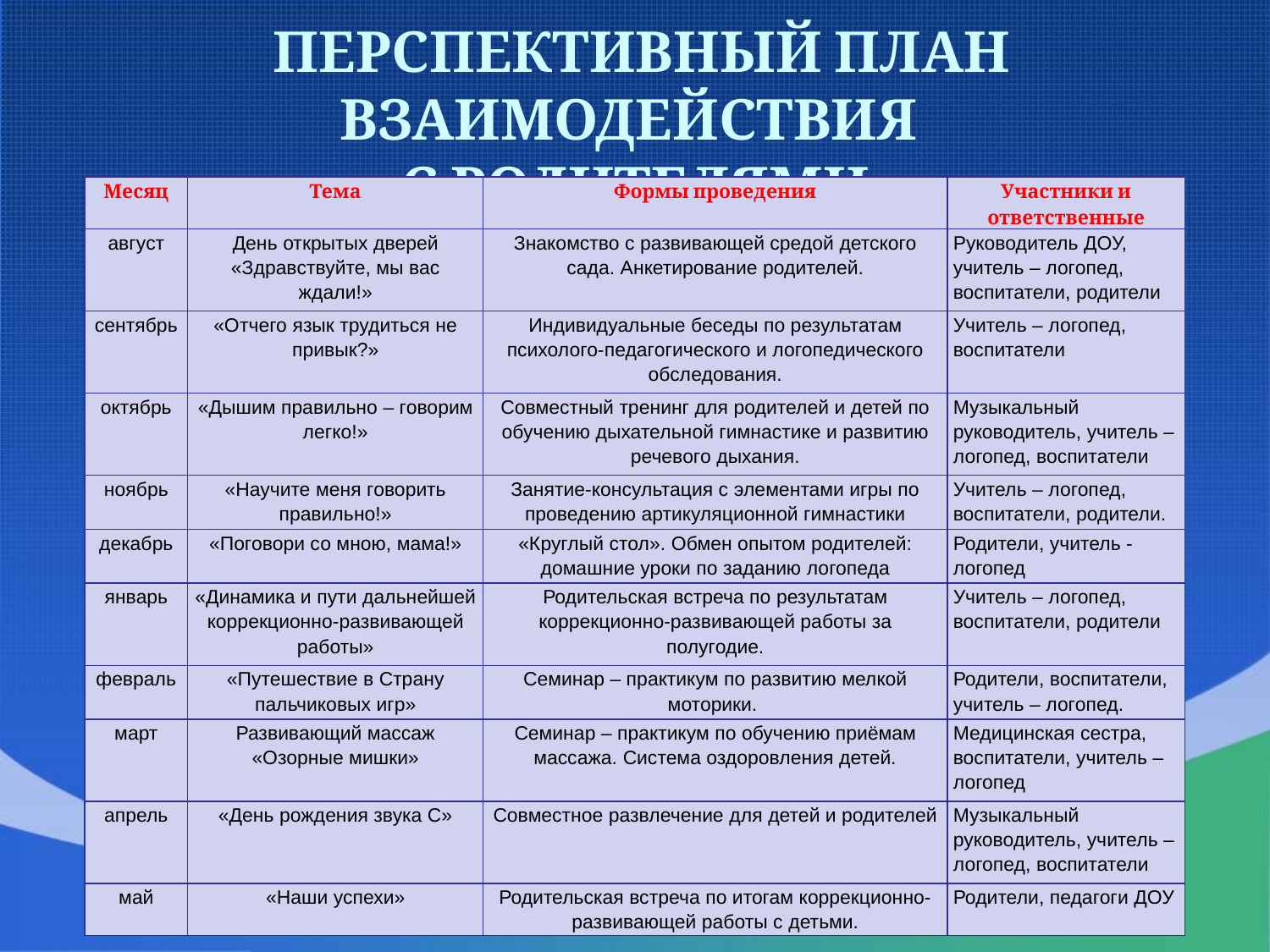

# ПЕРСПЕКТИВНЫЙ ПЛАН ВЗАИМОДЕЙСТВИЯ С РОДИТЕЛЯМИ
| Месяц | Тема | Формы проведения | Участники и ответственные |
| --- | --- | --- | --- |
| август | День открытых дверей «Здравствуйте, мы вас ждали!» | Знакомство с развивающей средой детского сада. Анкетирование родителей. | Руководитель ДОУ, учитель – логопед, воспитатели, родители |
| сентябрь | «Отчего язык трудиться не привык?» | Индивидуальные беседы по результатам психолого-педагогического и логопедического обследования. | Учитель – логопед, воспитатели |
| октябрь | «Дышим правильно – говорим легко!» | Совместный тренинг для родителей и детей по обучению дыхательной гимнастике и развитию речевого дыхания. | Музыкальный руководитель, учитель – логопед, воспитатели |
| ноябрь | «Научите меня говорить правильно!» | Занятие-консультация с элементами игры по проведению артикуляционной гимнастики | Учитель – логопед, воспитатели, родители. |
| декабрь | «Поговори со мною, мама!» | «Круглый стол». Обмен опытом родителей: домашние уроки по заданию логопеда | Родители, учитель - логопед |
| январь | «Динамика и пути дальнейшей коррекционно-развивающей работы» | Родительская встреча по результатам коррекционно-развивающей работы за полугодие. | Учитель – логопед, воспитатели, родители |
| февраль | «Путешествие в Страну пальчиковых игр» | Семинар – практикум по развитию мелкой моторики. | Родители, воспитатели, учитель – логопед. |
| март | Развивающий массаж «Озорные мишки» | Семинар – практикум по обучению приёмам массажа. Система оздоровления детей. | Медицинская сестра, воспитатели, учитель – логопед |
| апрель | «День рождения звука С» | Совместное развлечение для детей и родителей | Музыкальный руководитель, учитель – логопед, воспитатели |
| май | «Наши успехи» | Родительская встреча по итогам коррекционно-развивающей работы с детьми. | Родители, педагоги ДОУ |